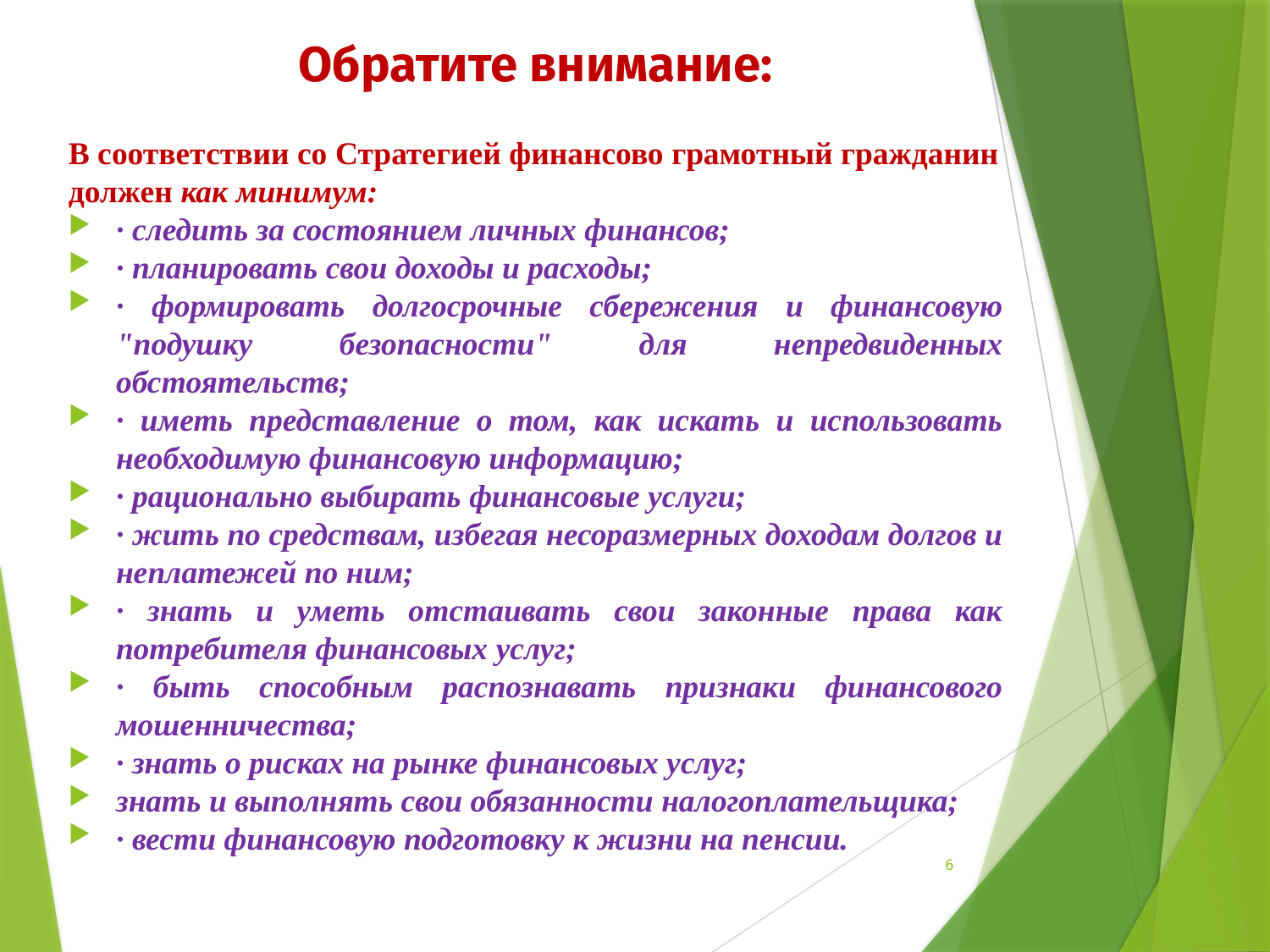

# Обратите внимание:
В соответствии со Стратегией финансово грамотный гражданин должен как минимум:
· следить за состоянием личных финансов;
· планировать свои доходы и расходы;
· формировать долгосрочные сбережения и финансовую "подушку безопасности" для непредвиденных обстоятельств;
· иметь представление о том, как искать и использовать необходимую финансовую информацию;
· рационально выбирать финансовые услуги;
· жить по средствам, избегая несоразмерных доходам долгов и неплатежей по ним;
· знать и уметь отстаивать свои законные права как потребителя финансовых услуг;
· быть способным распознавать признаки финансового мошенничества;
· знать о рисках на рынке финансовых услуг;
знать и выполнять свои обязанности налогоплательщика;
· вести финансовую подготовку к жизни на пенсии.

6